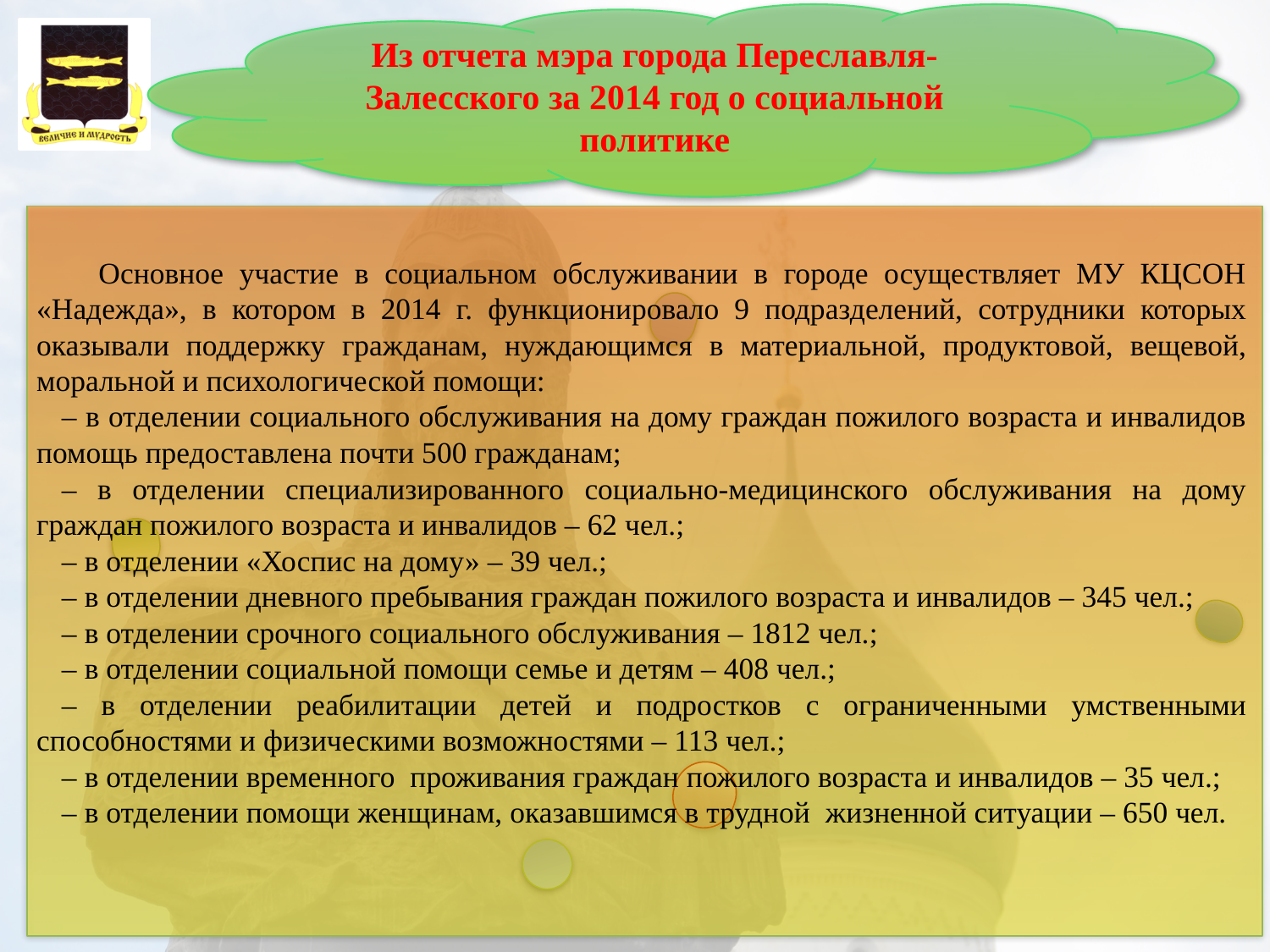

Из отчета мэра города Переславля-Залесского за 2014 год о социальной политике

Основное участие в социальном обслуживании в городе осуществляет МУ КЦСОН «Надежда», в котором в 2014 г. функционировало 9 подразделений, сотрудники которых оказывали поддержку гражданам, нуждающимся в материальной, продуктовой, вещевой, моральной и психологической помощи:
– в отделении социального обслуживания на дому граждан пожилого возраста и инвалидов помощь предоставлена почти 500 гражданам;
– в отделении специализированного социально-медицинского обслуживания на дому граждан пожилого возраста и инвалидов – 62 чел.;
– в отделении «Хоспис на дому» – 39 чел.;
– в отделении дневного пребывания граждан пожилого возраста и инвалидов – 345 чел.;
– в отделении срочного социального обслуживания – 1812 чел.;
– в отделении социальной помощи семье и детям – 408 чел.;
– в отделении реабилитации детей и подростков с ограниченными умственными способностями и физическими возможностями – 113 чел.;
– в отделении временного  проживания граждан пожилого возраста и инвалидов – 35 чел.;
– в отделении помощи женщинам, оказавшимся в трудной  жизненной ситуации – 650 чел.